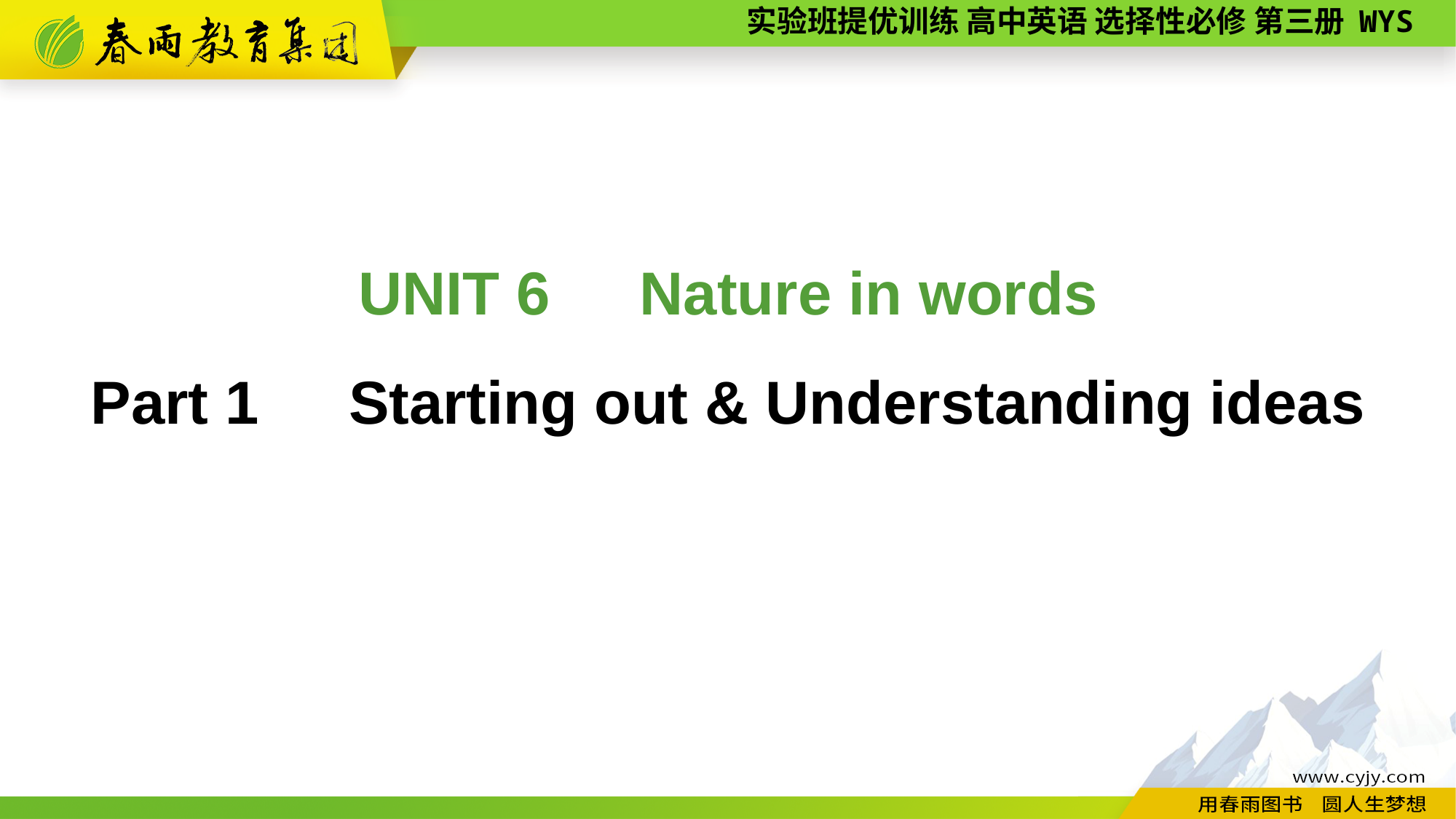

UNIT 6　Nature in words
Part 1　Starting out & Understanding ideas